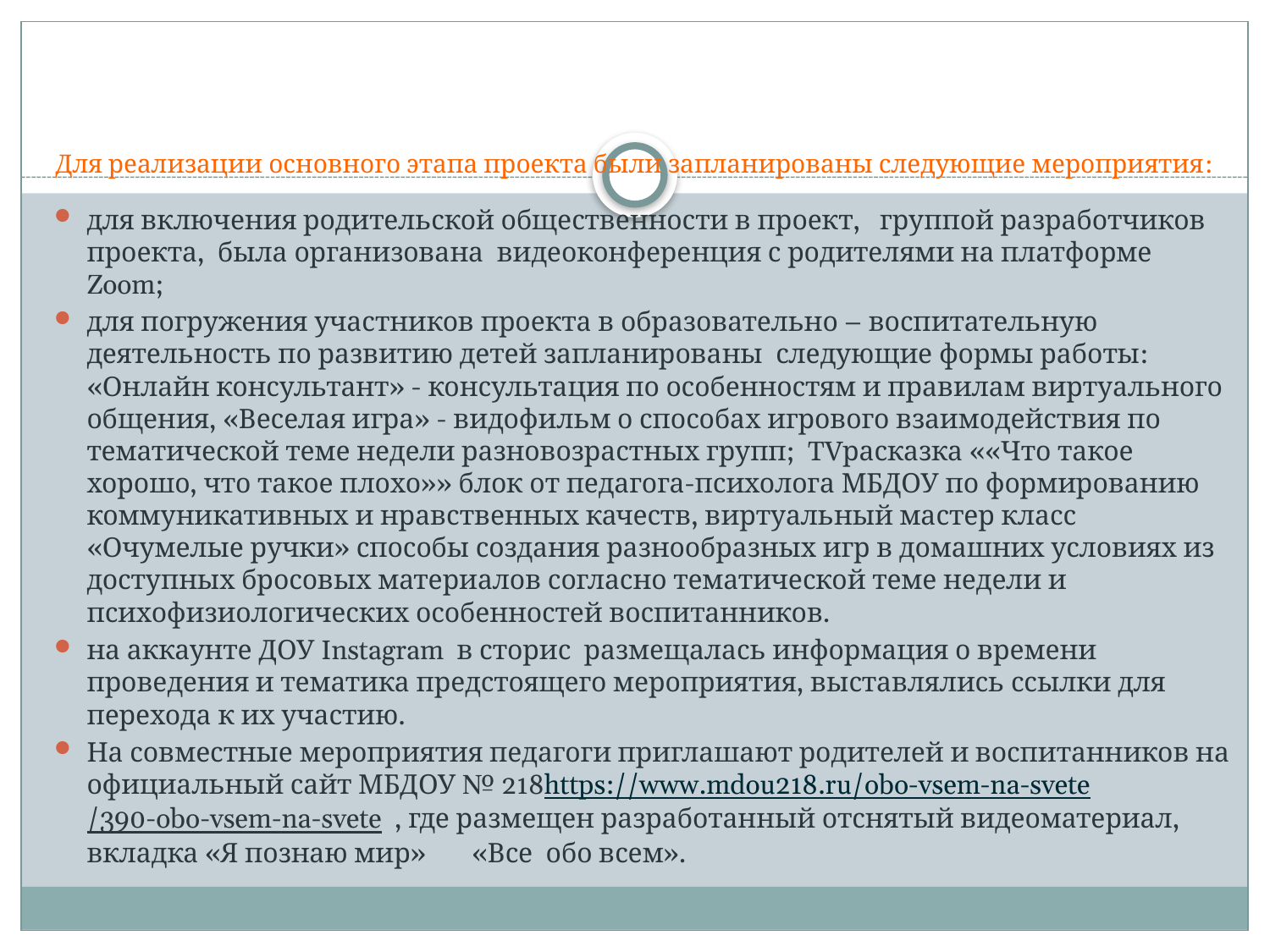

# Для реализации основного этапа проекта были запланированы следующие мероприятия:
для включения родительской общественности в проект,   группой разработчиков проекта,  была организована  видеоконференция с родителями на платформе Zoom;
для погружения участников проекта в образовательно – воспитательную деятельность по развитию детей запланированы  следующие формы работы: «Онлайн консультант» - консультация по особенностям и правилам виртуального общения, «Веселая игра» - видофильм о способах игрового взаимодействия по тематической теме недели разновозрастных групп;  TVрасказка ««Что такое хорошо, что такое плохо»» блок от педагога-психолога МБДОУ по формированию коммуникативных и нравственных качеств, виртуальный мастер класс  «Очумелые ручки» способы создания разнообразных игр в домашних условиях из доступных бросовых материалов согласно тематической теме недели и психофизиологических особенностей воспитанников.
на аккаунте ДОУ Instagram  в сторис  размещалась информация о времени проведения и тематика предстоящего мероприятия, выставлялись ссылки для перехода к их участию.
На совместные мероприятия педагоги приглашают родителей и воспитанников на официальный сайт МБДОУ № 218https://www.mdou218.ru/obo-vsem-na-svete/390-obo-vsem-na-svete  , где размещен разработанный отснятый видеоматериал, вкладка «Я познаю мир»       «Все  обо всем».